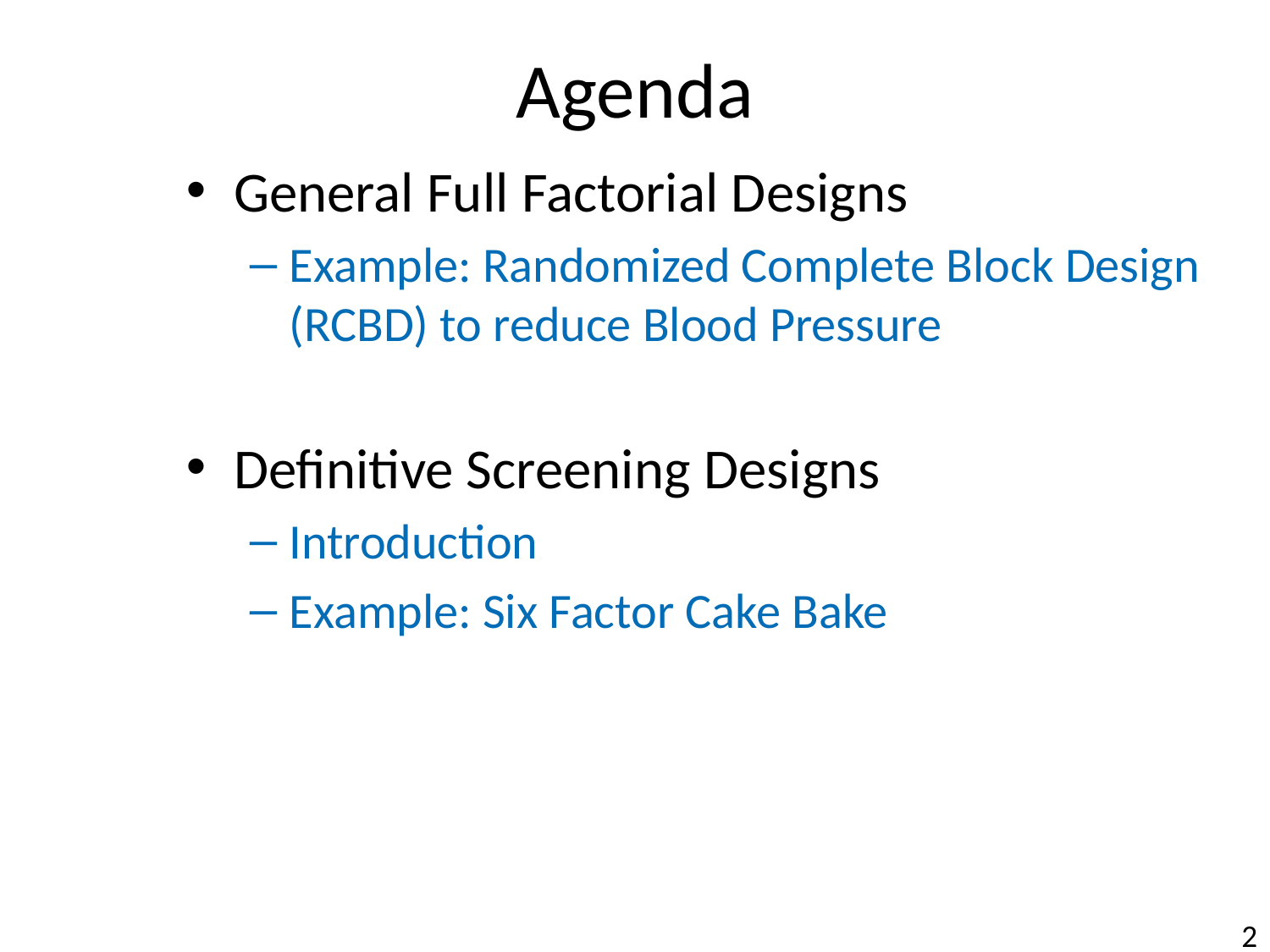

# Agenda
General Full Factorial Designs
Example: Randomized Complete Block Design (RCBD) to reduce Blood Pressure

Definitive Screening Designs
Introduction
Example: Six Factor Cake Bake